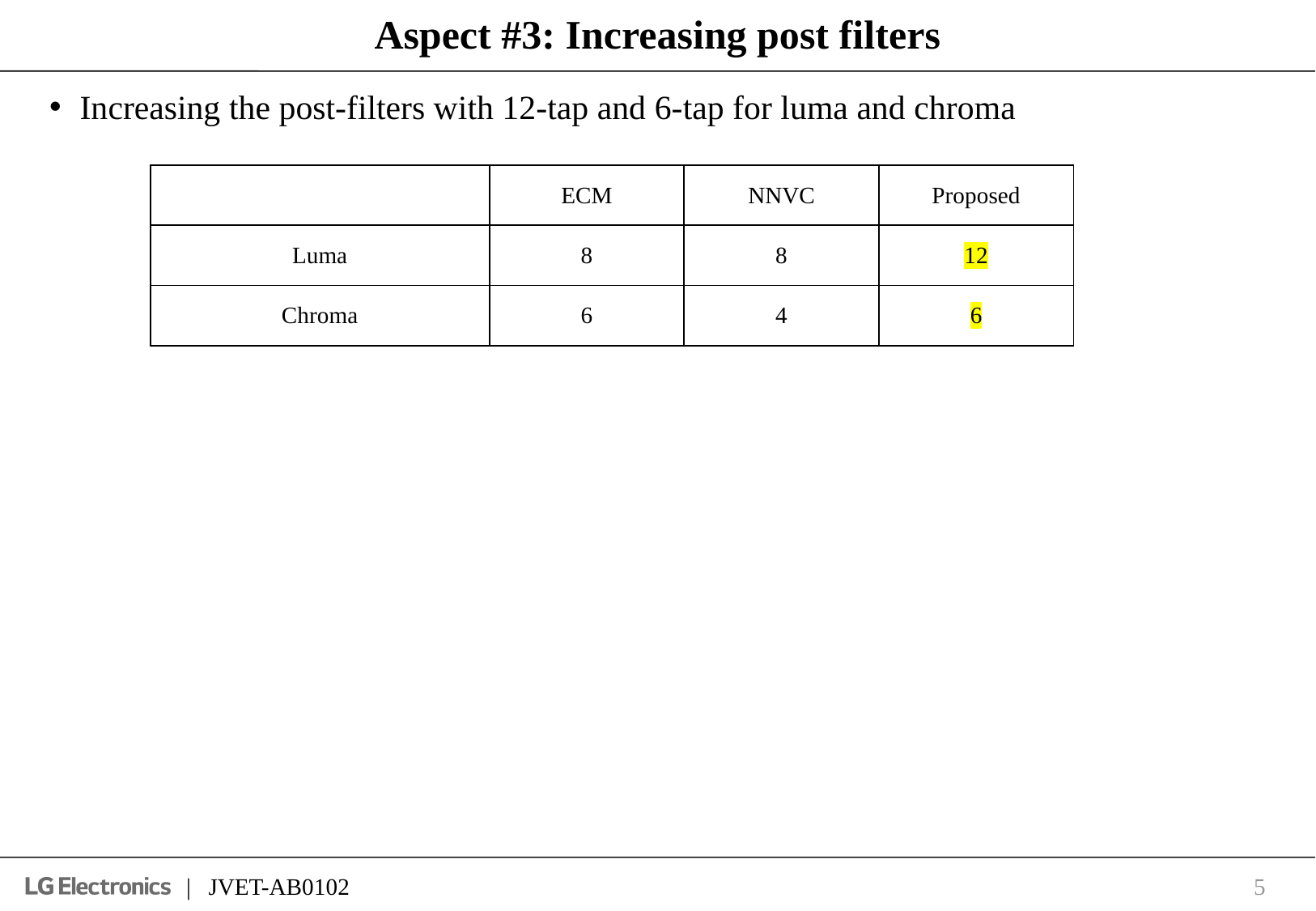

# Aspect #3: Increasing post filters
Increasing the post-filters with 12-tap and 6-tap for luma and chroma

|  | ECM | NNVC | Proposed |
| --- | --- | --- | --- |
| Luma | 8 | 8 | 12 |
| Chroma | 6 | 4 | 6 |
5